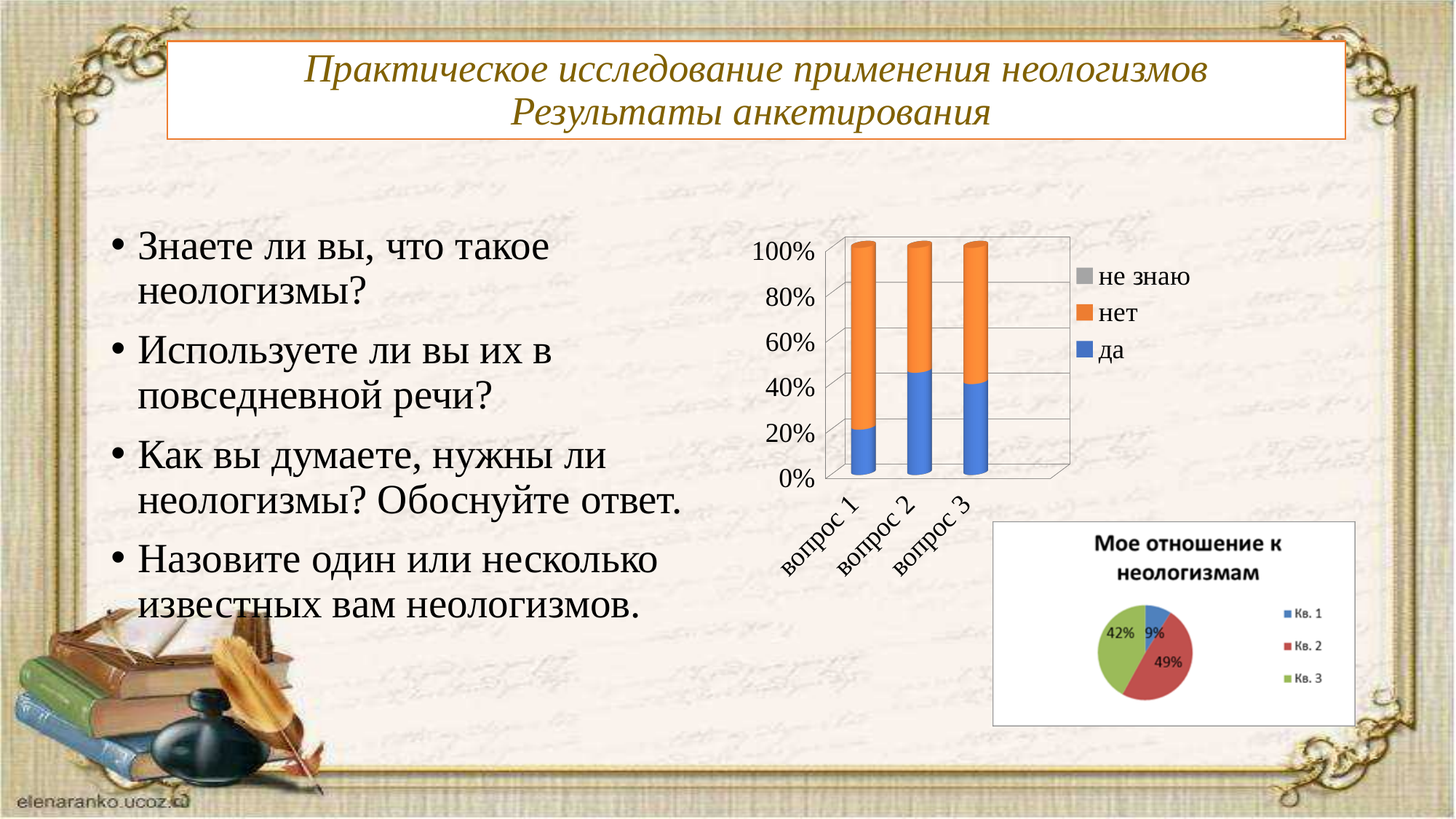

# Практическое исследование применения неологизмов Результаты анкетирования
Знаете ли вы, что такое неологизмы?
Используете ли вы их в повседневной речи?
Как вы думаете, нужны ли неологизмы? Обоснуйте ответ.
Назовите один или несколько известных вам неологизмов.

[unsupported chart]